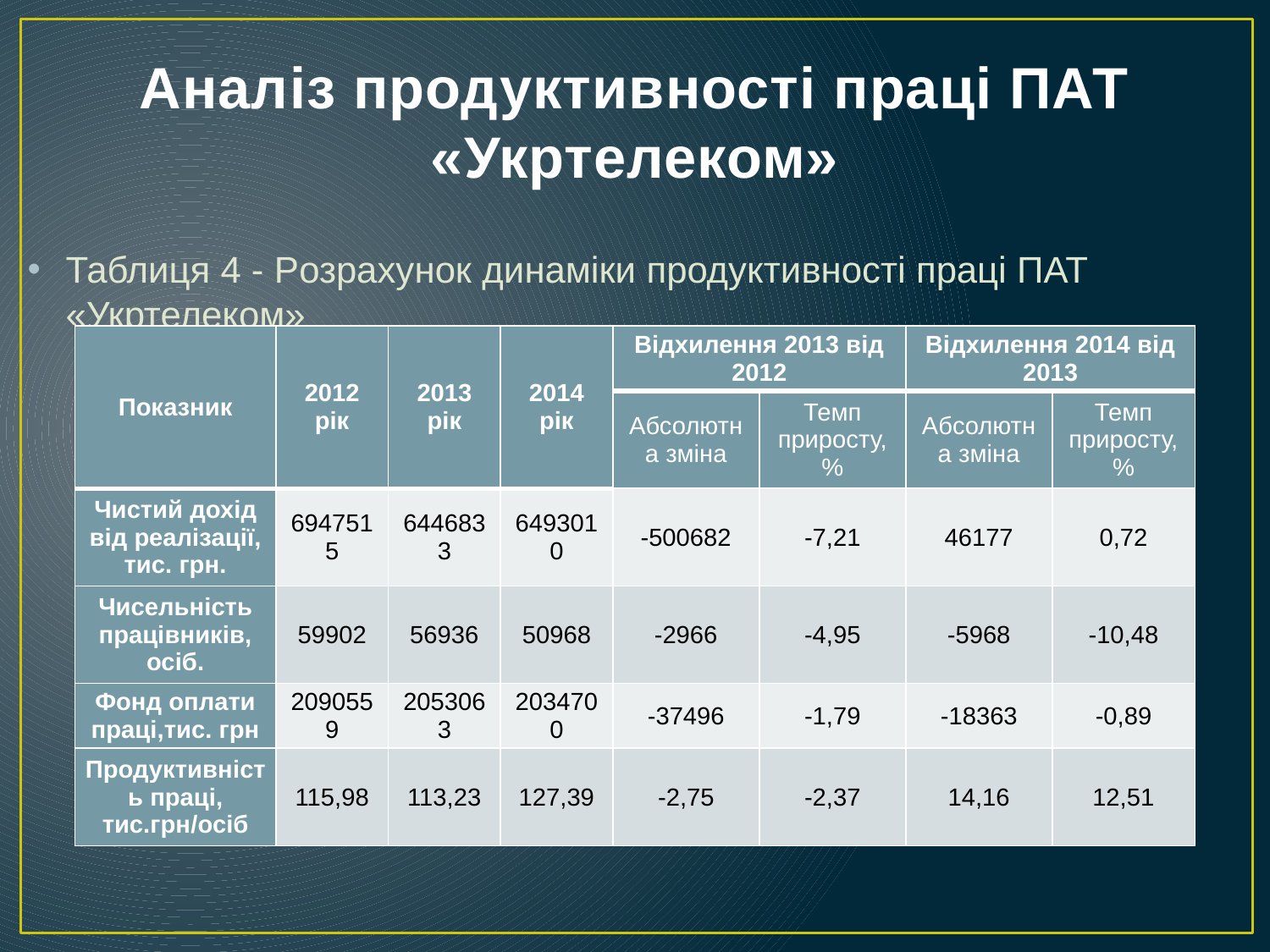

# Аналіз продуктивності праці ПАТ «Укртелеком»

Таблиця 4 - Розрахунок динаміки продуктивності праці ПАТ «Укртелеком»

| Показник | 2012 рік | 2013 рік | 2014 рік | Відхилення 2013 від 2012 |  | Відхилення 2014 від 2013 |  |
| --- | --- | --- | --- | --- | --- | --- | --- |
|  |  |  |  | Абсолютна зміна | Темп приросту, % | Абсолютна зміна | Темп приросту, % |
| Чистий дохід від реалізації, тис. грн. | 6947515 | 6446833 | 6493010 | -500682 | -7,21 | 46177 | 0,72 |
| Чисельність працівників, осіб. | 59902 | 56936 | 50968 | -2966 | -4,95 | -5968 | -10,48 |
| Фонд оплати праці,тис. грн | 2090559 | 2053063 | 2034700 | -37496 | -1,79 | -18363 | -0,89 |
| Продуктивність праці, тис.грн/осіб | 115,98 | 113,23 | 127,39 | -2,75 | -2,37 | 14,16 | 12,51 |